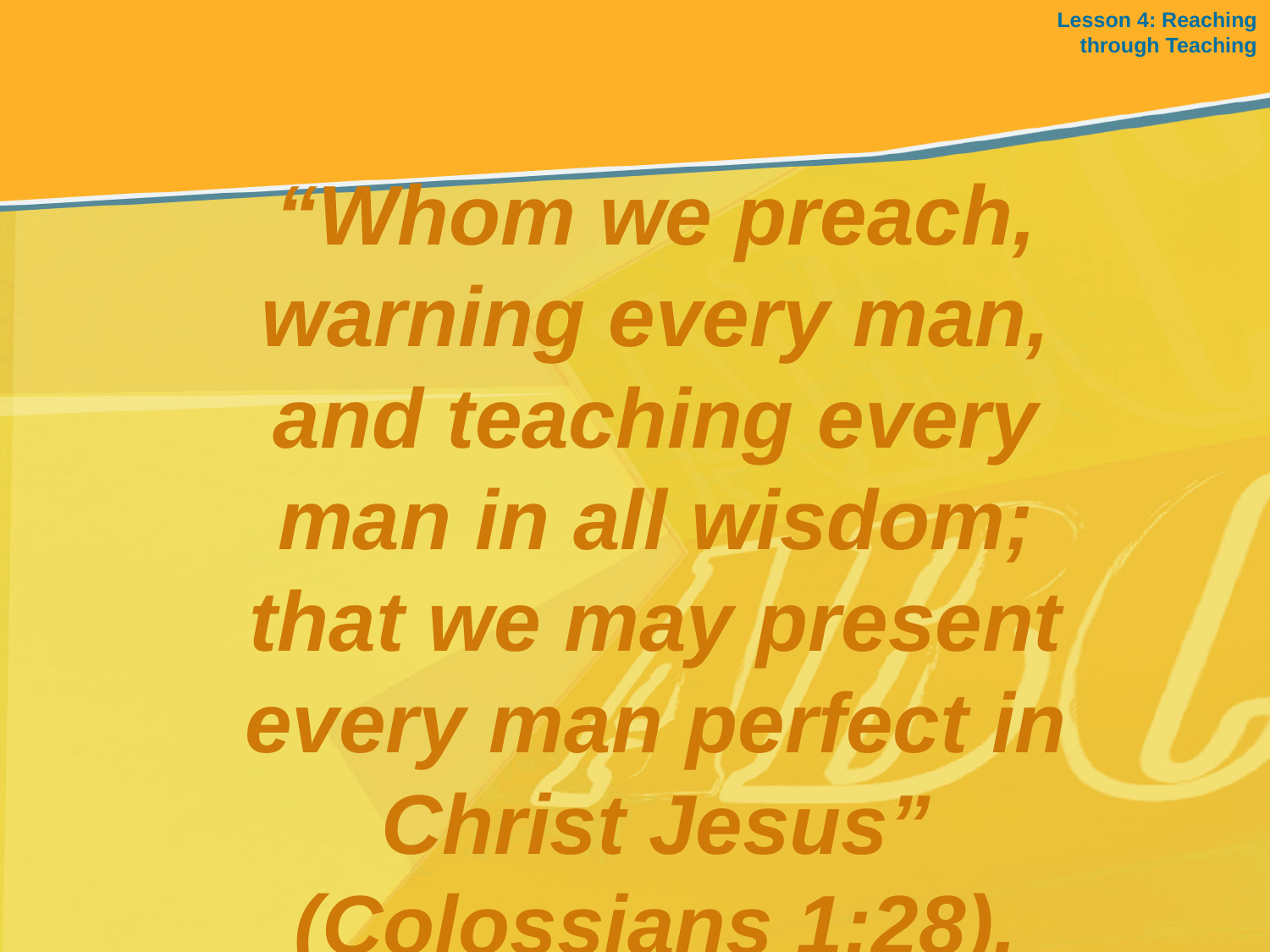

Lesson 4: Reaching through Teaching
“Whom we preach, warning every man, and teaching every man in all wisdom; that we may present every man perfect in Christ Jesus”
(Colossians 1:28).